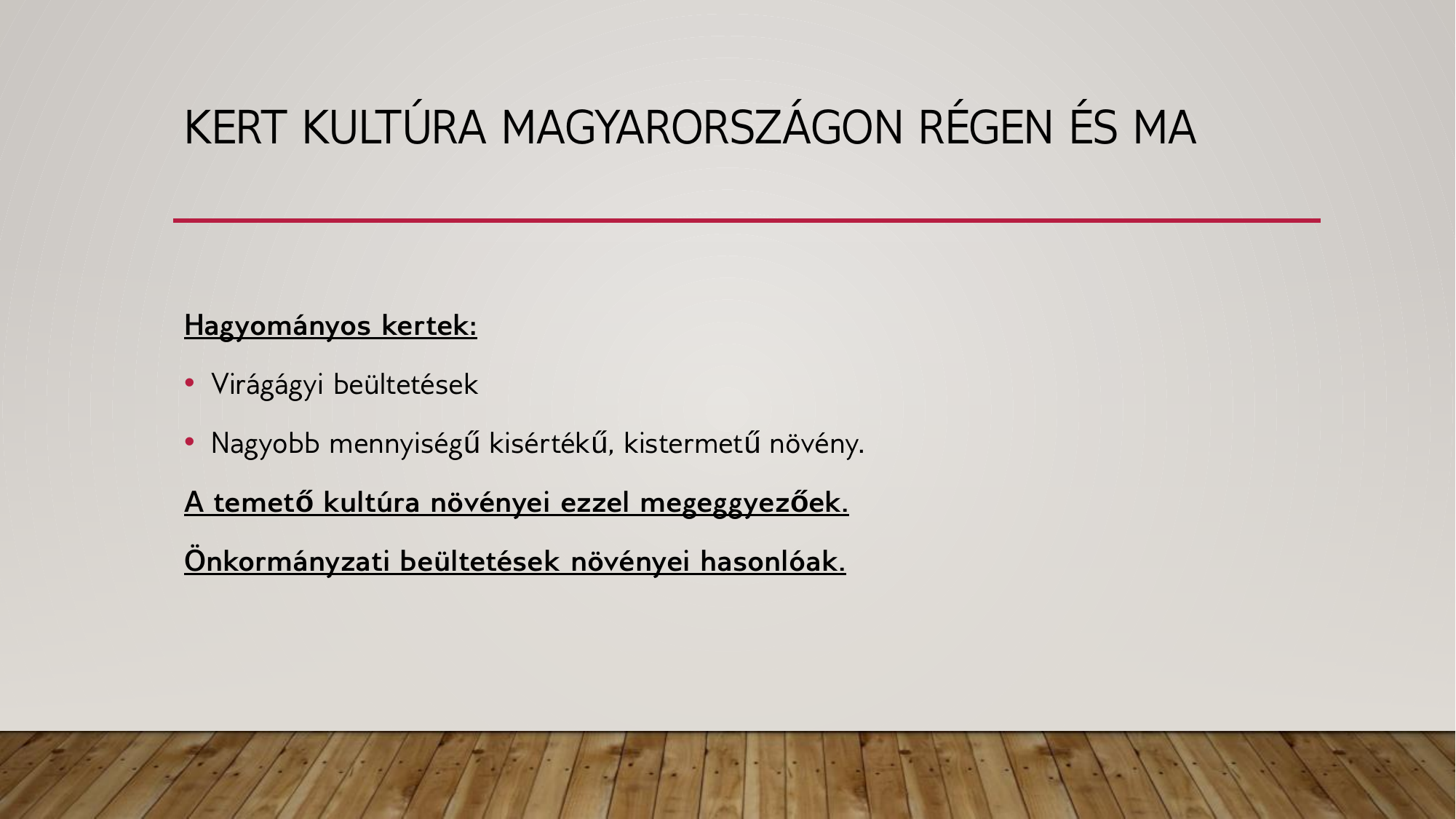

# Kert kultúra Magyarországon régen és ma

Hagyományos kertek:
Virágágyi beültetések
Nagyobb mennyiségű kisértékű, kistermetű növény.
A temető kultúra növényei ezzel megeggyezőek.
Önkormányzati beültetések növényei hasonlóak.